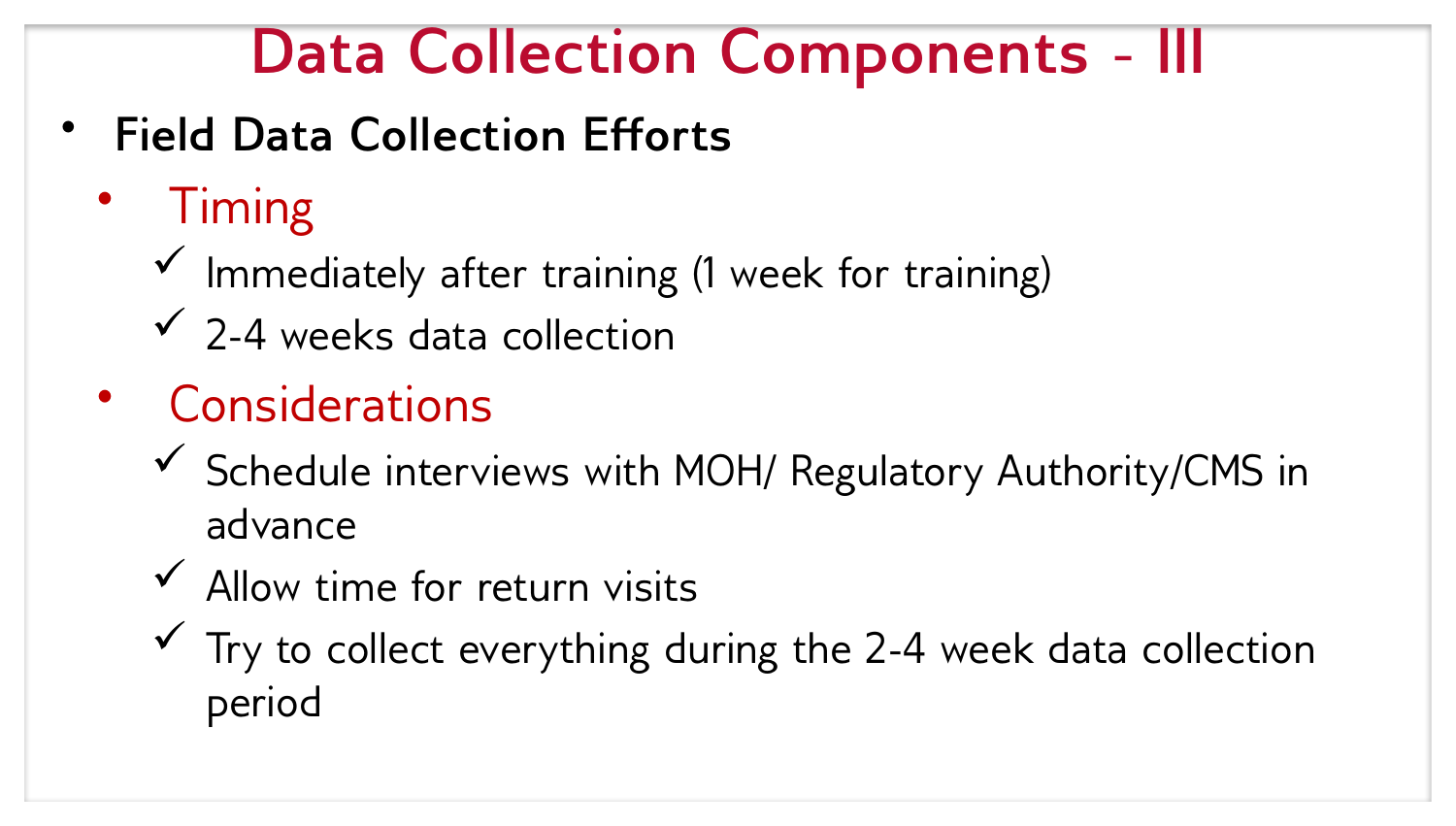

# Data Collection Components - III
Field Data Collection Efforts
Timing
Immediately after training (1 week for training)
2-4 weeks data collection
Considerations
Schedule interviews with MOH/ Regulatory Authority/CMS in advance
Allow time for return visits
Try to collect everything during the 2-4 week data collection period